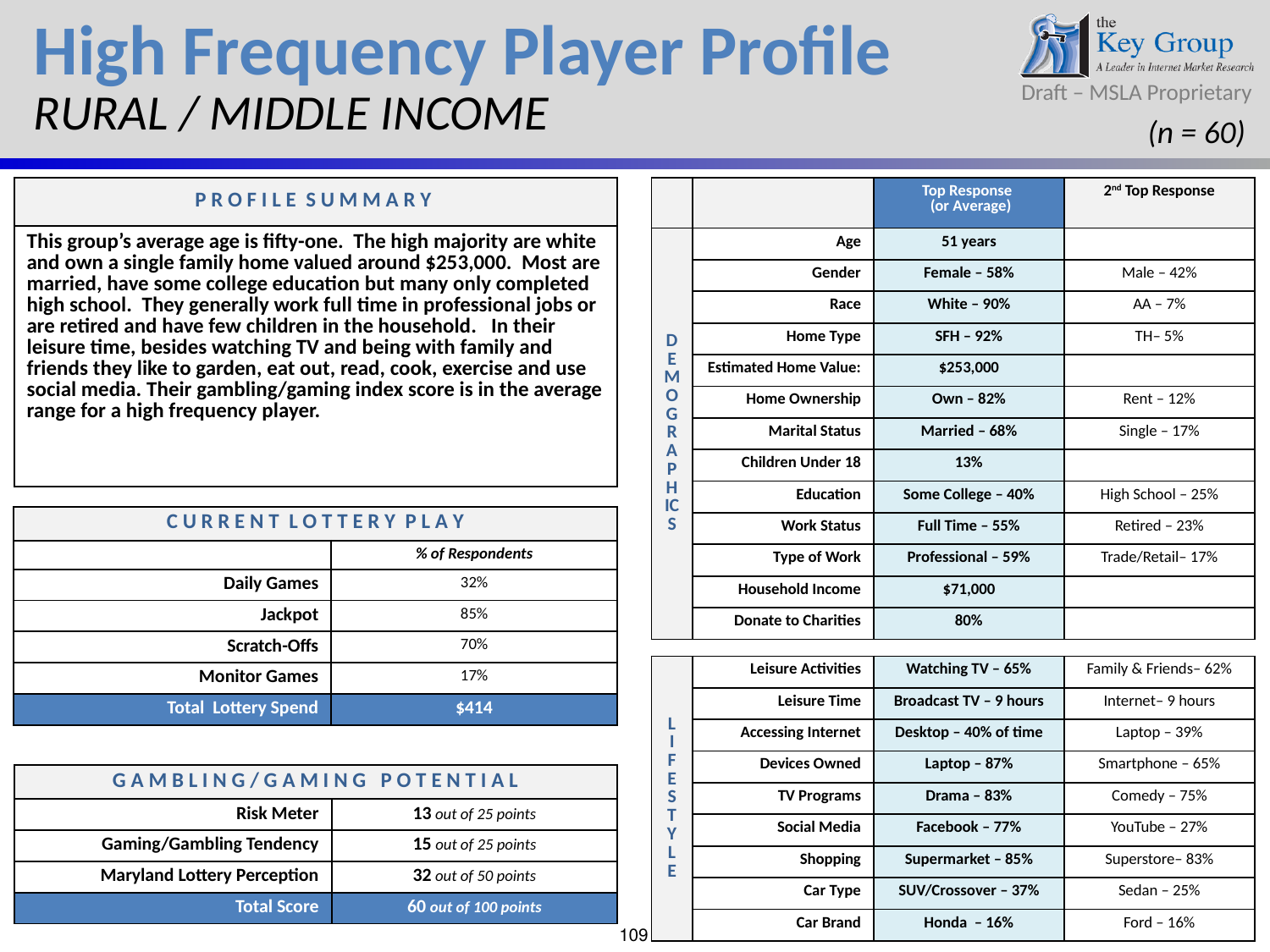

High Frequency Player Profile
RURAL / MIDDLE INCOME
(n = 60)
| P R O F I L E S U M M A R Y |
| --- |
| This group’s average age is fifty-one. The high majority are white and own a single family home valued around $253,000. Most are married, have some college education but many only completed high school. They generally work full time in professional jobs or are retired and have few children in the household. In their leisure time, besides watching TV and being with family and friends they like to garden, eat out, read, cook, exercise and use social media. Their gambling/gaming index score is in the average range for a high frequency player. |
|  |  | Top Response (or Average) | 2nd Top Response |
| --- | --- | --- | --- |
| DEMOGRAPHICS | Age | 51 years |  |
|  | Gender | Female – 58% | Male – 42% |
|  | Race | White – 90% | AA – 7% |
|  | Home Type | SFH – 92% | TH– 5% |
|  | Estimated Home Value: | $253,000 |  |
|  | Home Ownership | Own – 82% | Rent – 12% |
|  | Marital Status | Married – 68% | Single – 17% |
|  | Children Under 18 | 13% |  |
|  | Education | Some College – 40% | High School – 25% |
|  | Work Status | Full Time – 55% | Retired – 23% |
|  | Type of Work | Professional – 59% | Trade/Retail– 17% |
|  | Household Income | $71,000 |  |
|  | Donate to Charities | 80% |  |
|  |  |  |  |
| L I F E S TY L E | Leisure Activities | Watching TV – 65% | Family & Friends– 62% |
|  | Leisure Time | Broadcast TV – 9 hours | Internet– 9 hours |
|  | Accessing Internet | Desktop – 40% of time | Laptop – 39% |
|  | Devices Owned | Laptop – 87% | Smartphone – 65% |
|  | TV Programs | Drama – 83% | Comedy – 75% |
|  | Social Media | Facebook – 77% | YouTube – 27% |
|  | Shopping | Supermarket – 85% | Superstore– 83% |
|  | Car Type | SUV/Crossover – 37% | Sedan – 25% |
|  | Car Brand | Honda – 16% | Ford – 16% |
| C U R R E N T L O T T E R Y P L A Y |  |
| --- | --- |
|  | % of Respondents |
| Daily Games | 32% |
| Jackpot | 85% |
| Scratch-Offs | 70% |
| Monitor Games | 17% |
| Total Lottery Spend | $414 |
| G A M B L I N G / G A M I N G P O T E N T I A L |  |
| --- | --- |
| Risk Meter | 13 out of 25 points |
| Gaming/Gambling Tendency | 15 out of 25 points |
| Maryland Lottery Perception | 32 out of 50 points |
| Total Score | 60 out of 100 points |